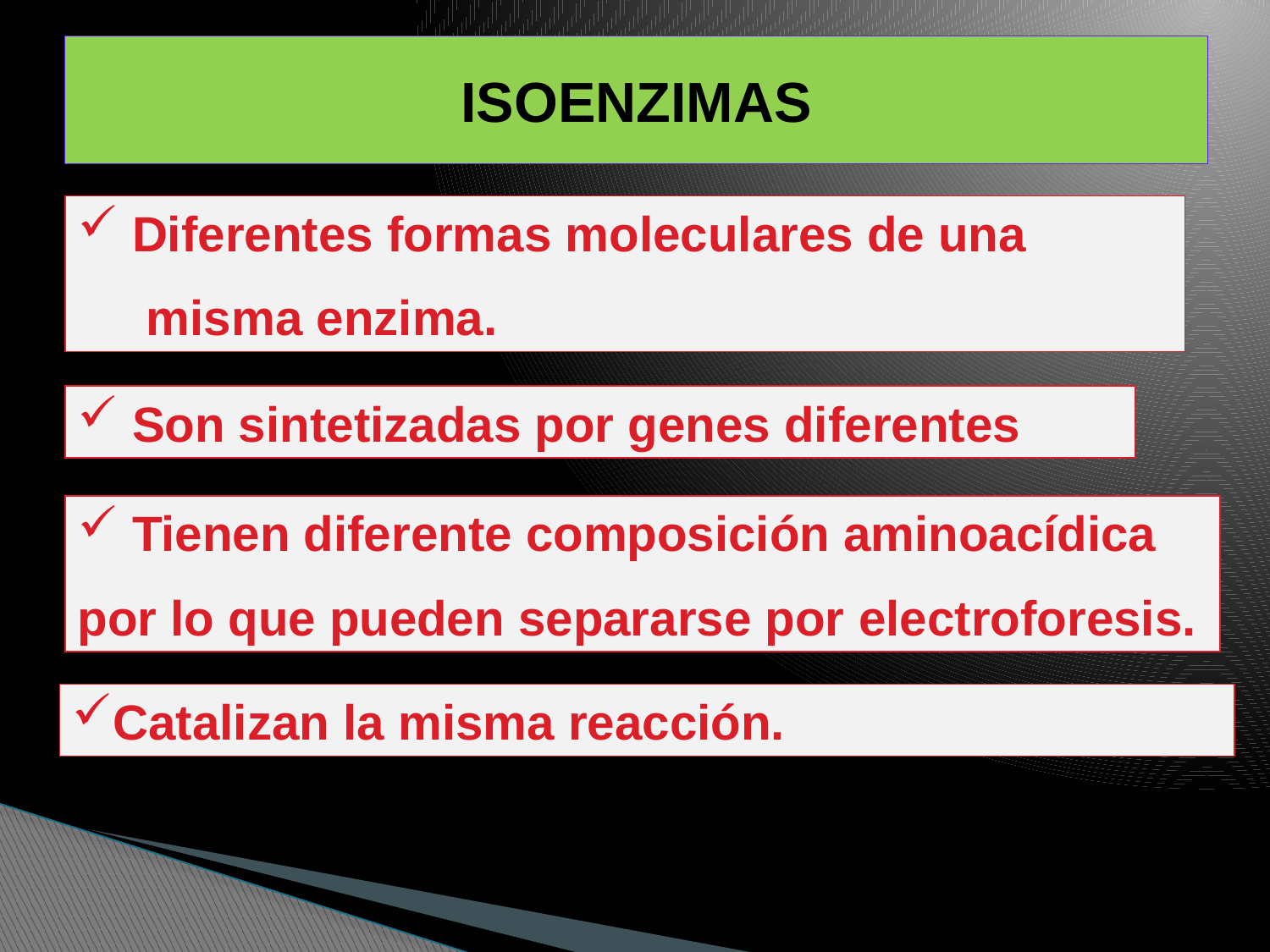

# ISOENZIMAS
 Diferentes formas moleculares de una
     misma enzima.
 Son sintetizadas por genes diferentes
 Tienen diferente composición aminoacídica
por lo que pueden separarse por electroforesis.
Catalizan la misma reacción.